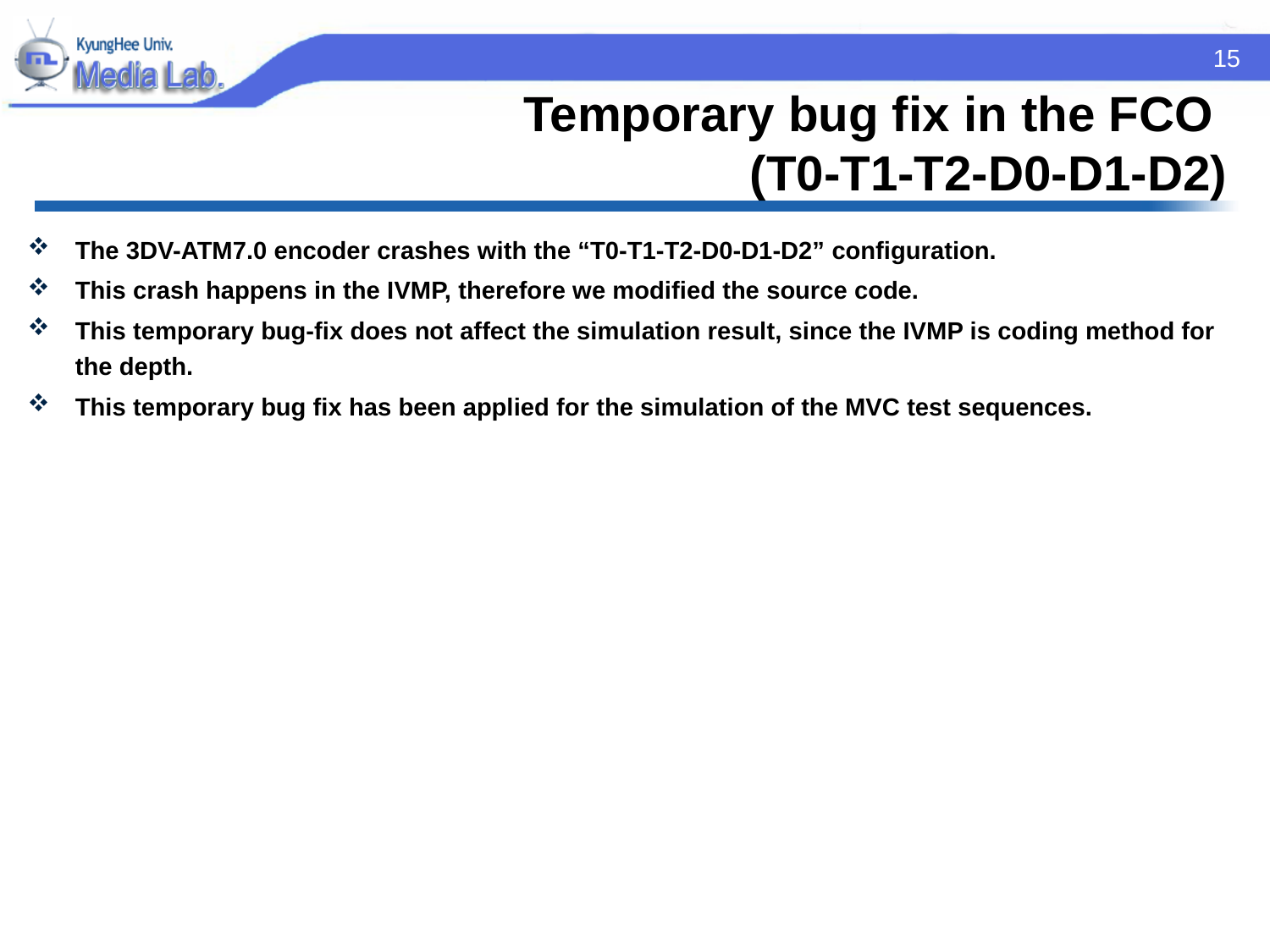

15
# Temporary bug fix in the FCO (T0-T1-T2-D0-D1-D2)
The 3DV-ATM7.0 encoder crashes with the “T0-T1-T2-D0-D1-D2” configuration.
This crash happens in the IVMP, therefore we modified the source code.
This temporary bug-fix does not affect the simulation result, since the IVMP is coding method for the depth.
This temporary bug fix has been applied for the simulation of the MVC test sequences.